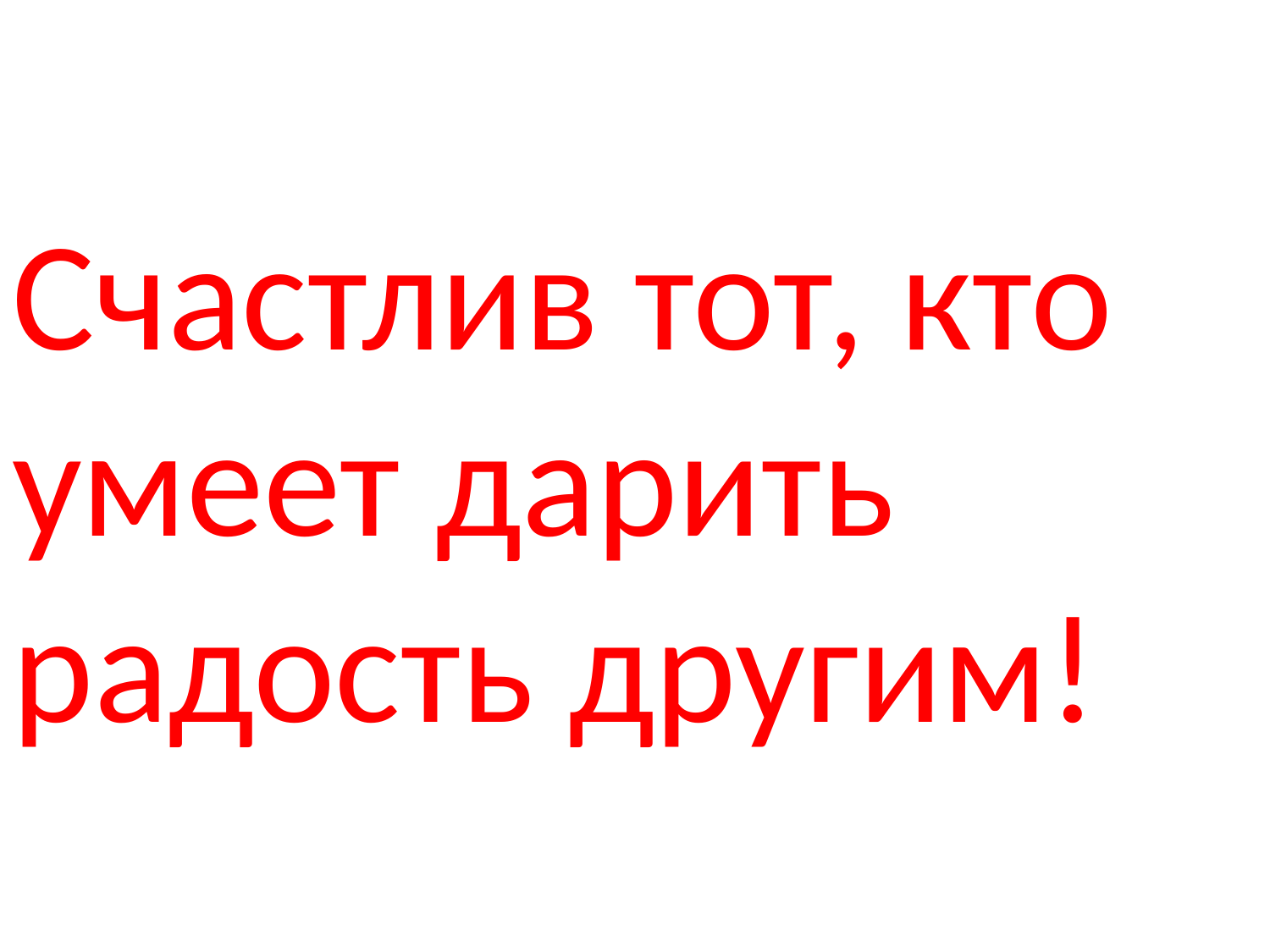

Счастлив тот, кто умеет дарить радость другим!